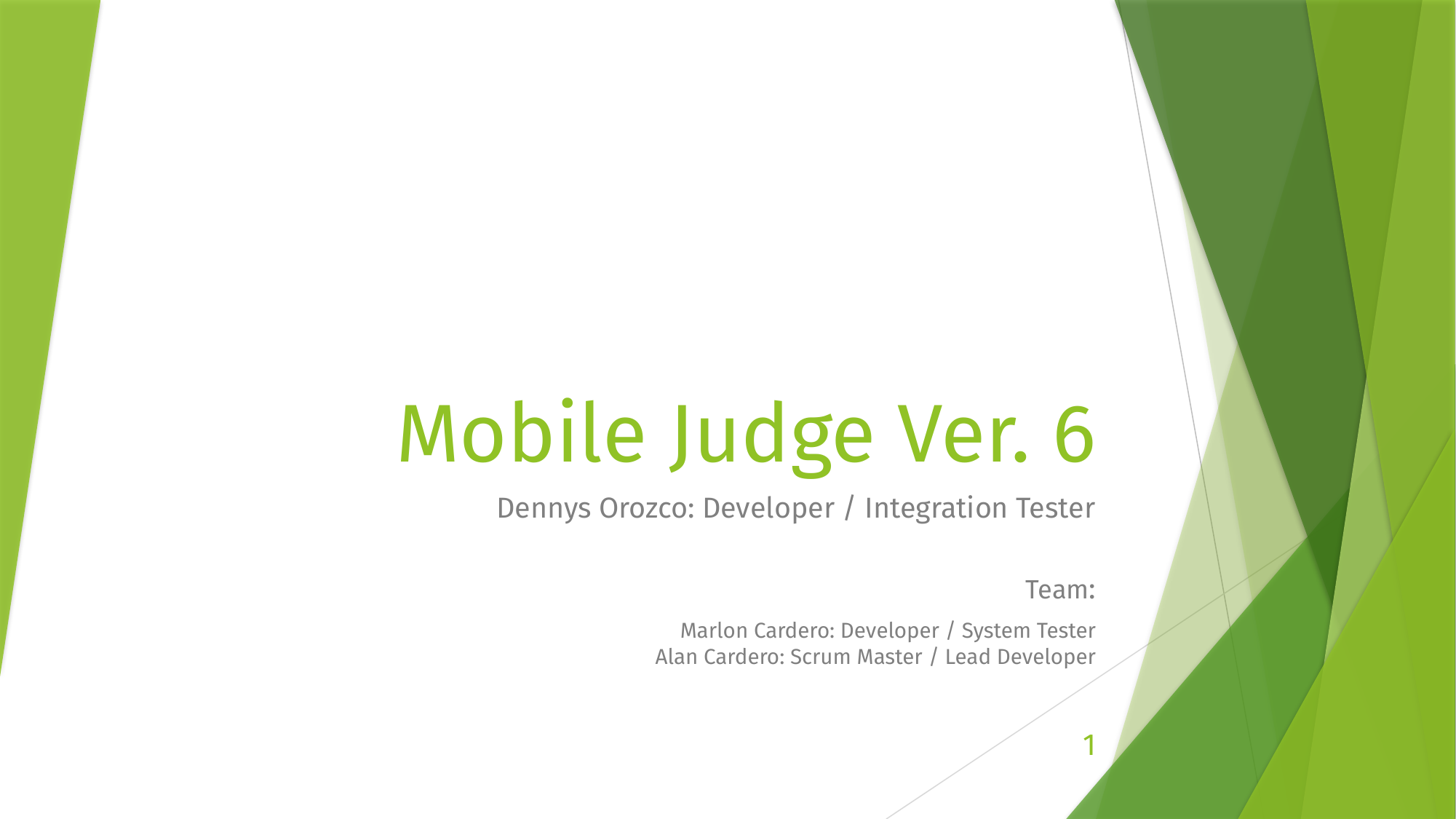

# Mobile Judge Ver. 6
Dennys Orozco: Developer / Integration Tester
Team:
Marlon Cardero: Developer / System Tester
Alan Cardero: Scrum Master / Lead Developer
1